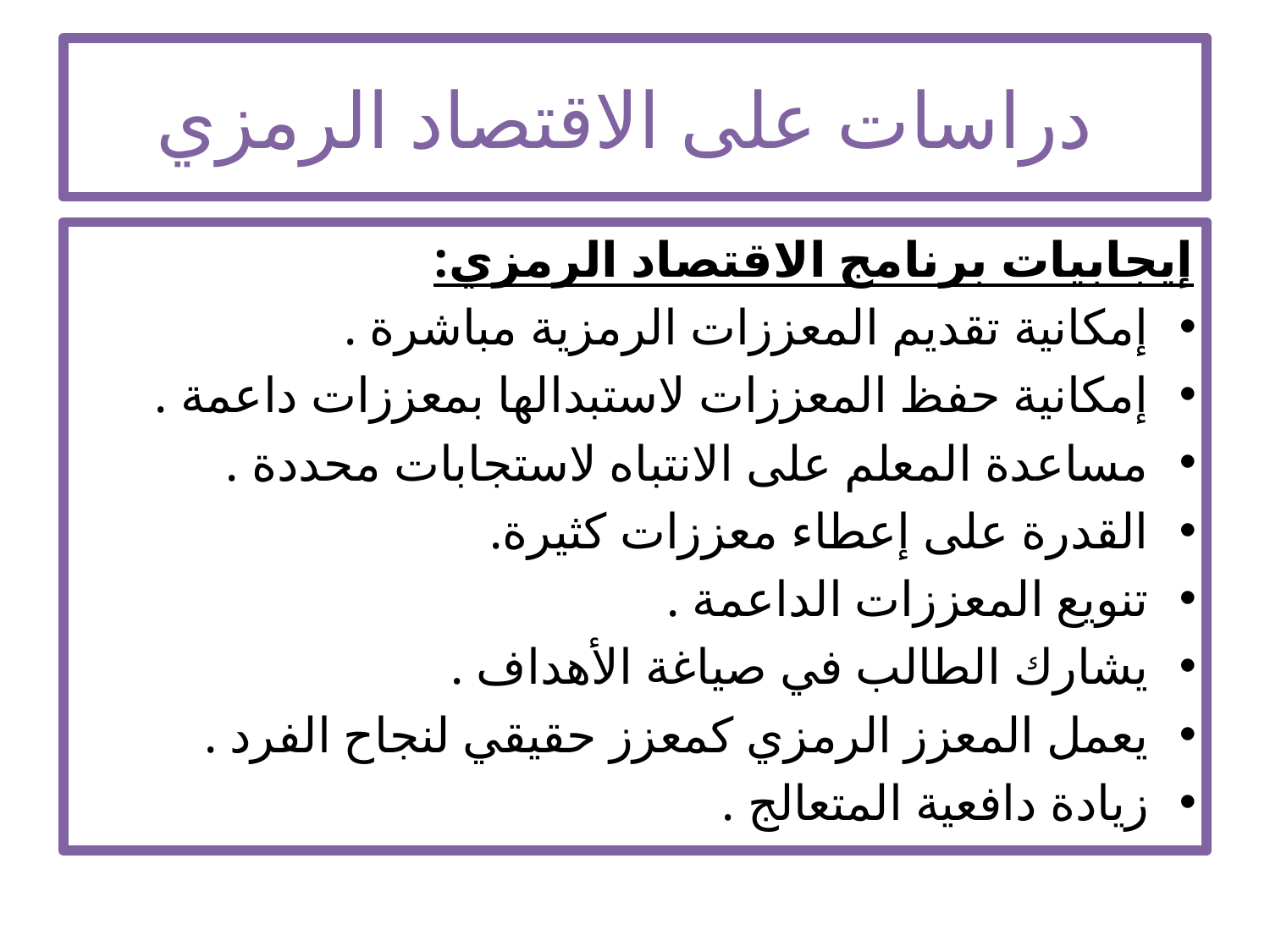

# دراسات على الاقتصاد الرمزي
إيجابيات برنامج الاقتصاد الرمزي:
إمكانية تقديم المعززات الرمزية مباشرة .
إمكانية حفظ المعززات لاستبدالها بمعززات داعمة .
مساعدة المعلم على الانتباه لاستجابات محددة .
القدرة على إعطاء معززات كثيرة.
تنويع المعززات الداعمة .
يشارك الطالب في صياغة الأهداف .
يعمل المعزز الرمزي كمعزز حقيقي لنجاح الفرد .
زيادة دافعية المتعالج .